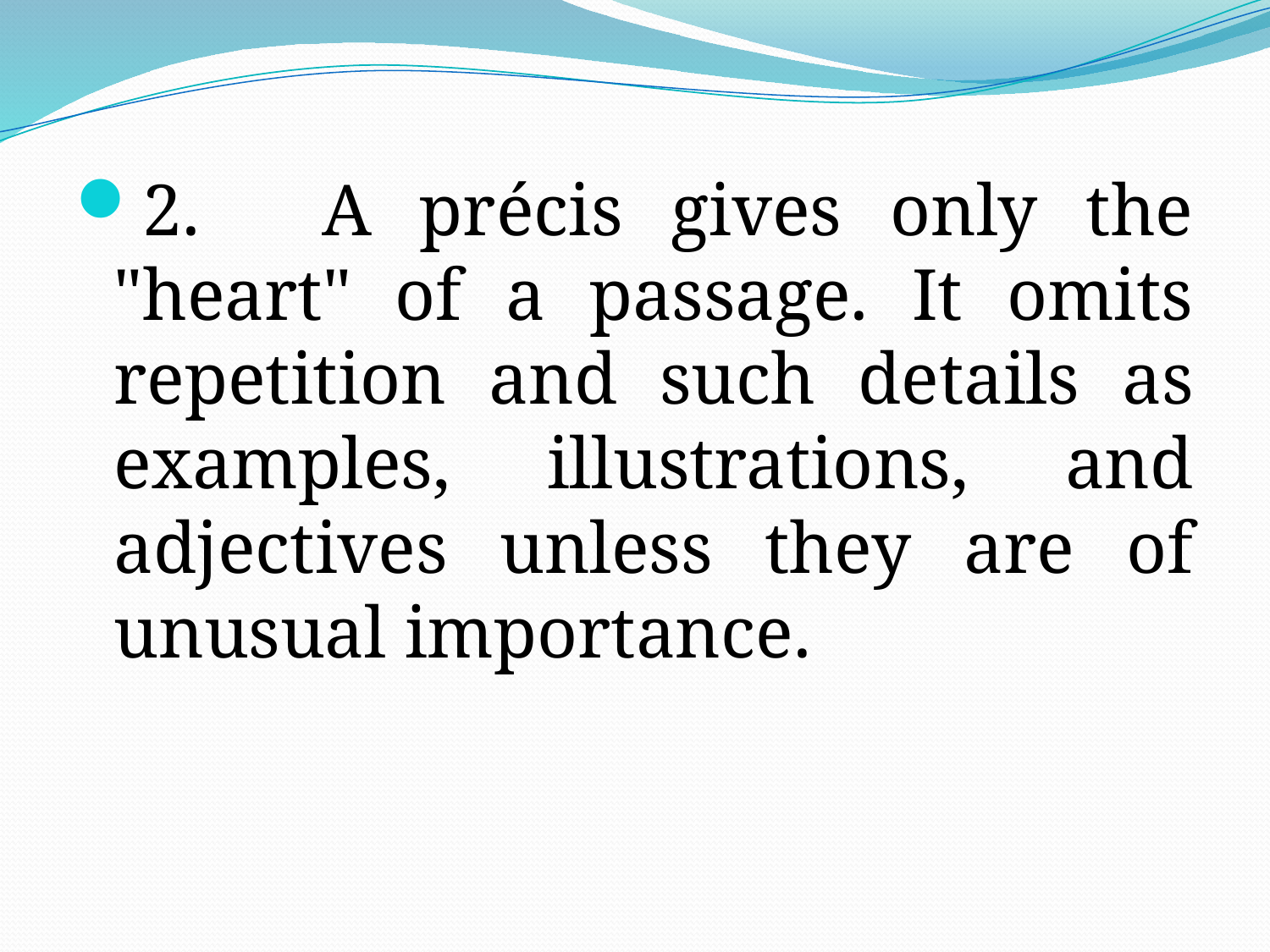

2.     A précis gives only the "heart" of a passage. It omits repetition and such details as examples, illustrations, and adjectives unless they are of unusual importance.